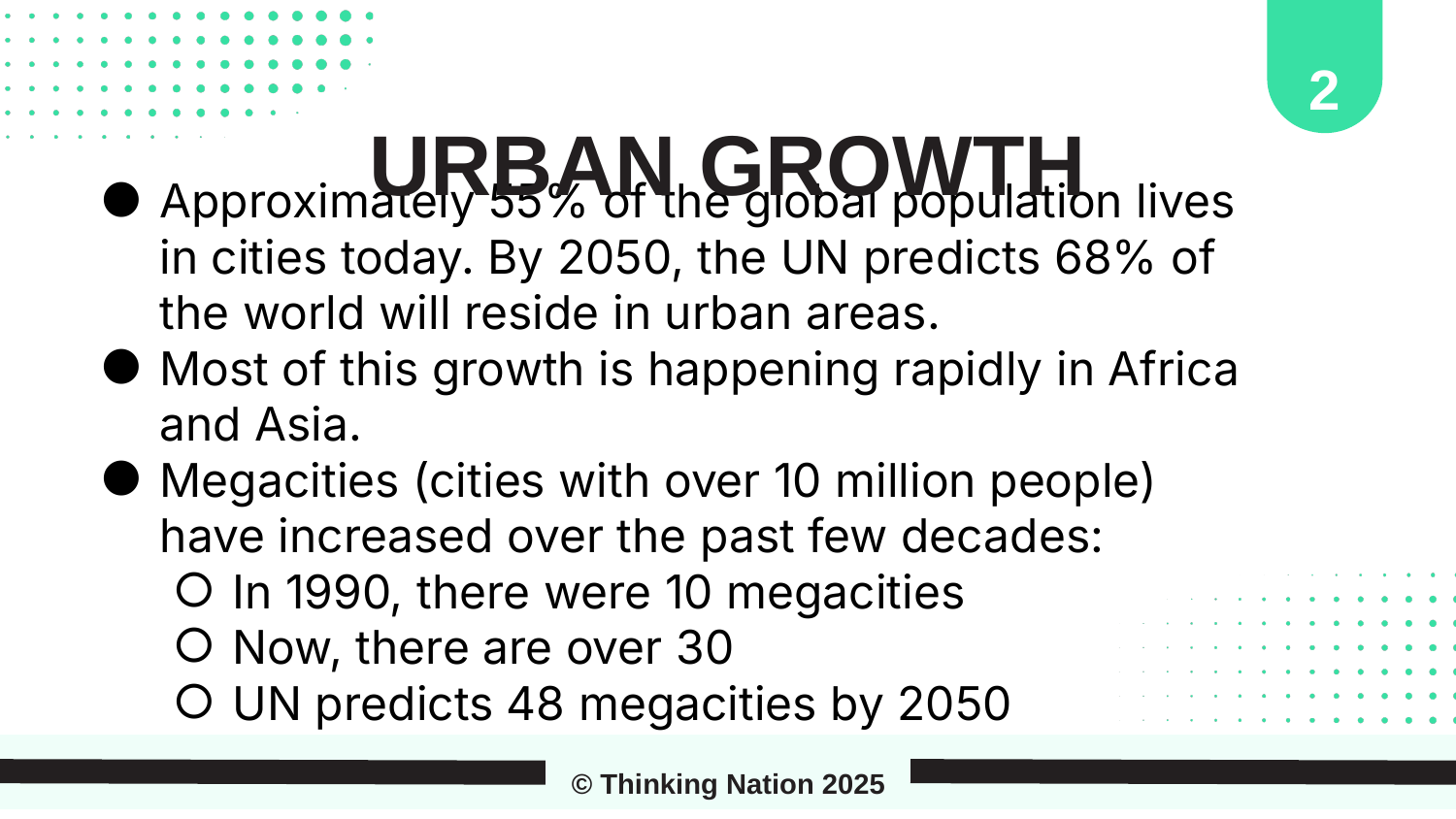

2
URBAN GROWTH
Approximately 55% of the global population lives in cities today. By 2050, the UN predicts 68% of the world will reside in urban areas.
Most of this growth is happening rapidly in Africa and Asia.
Megacities (cities with over 10 million people) have increased over the past few decades:
In 1990, there were 10 megacities
Now, there are over 30
UN predicts 48 megacities by 2050

© Thinking Nation 2025